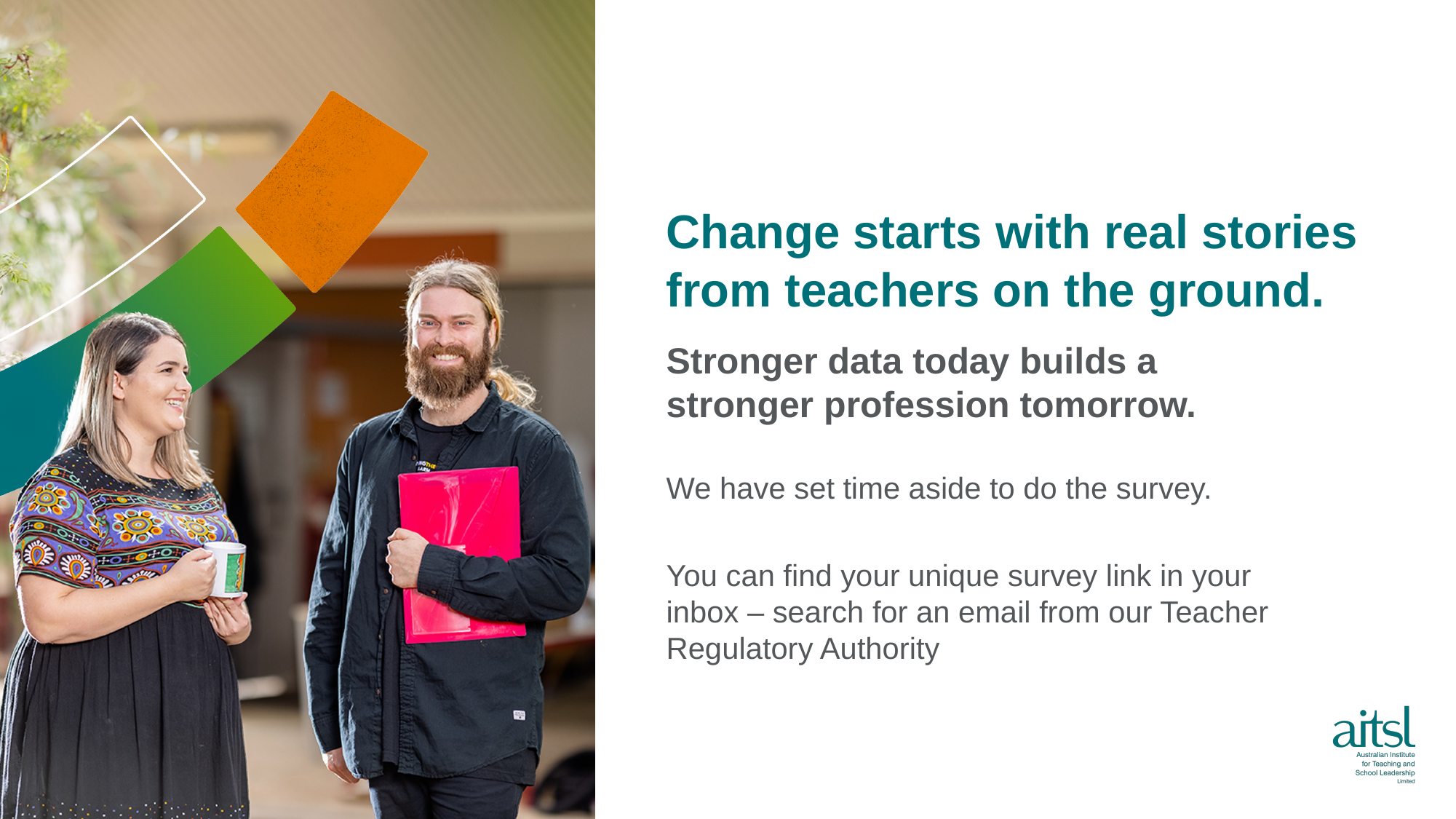

Change starts with real stories from teachers on the ground.

Stronger data today builds a
stronger profession tomorrow.
We have set time aside to do the survey.

You can find your unique survey link in your inbox – search for an email from our Teacher Regulatory Authority